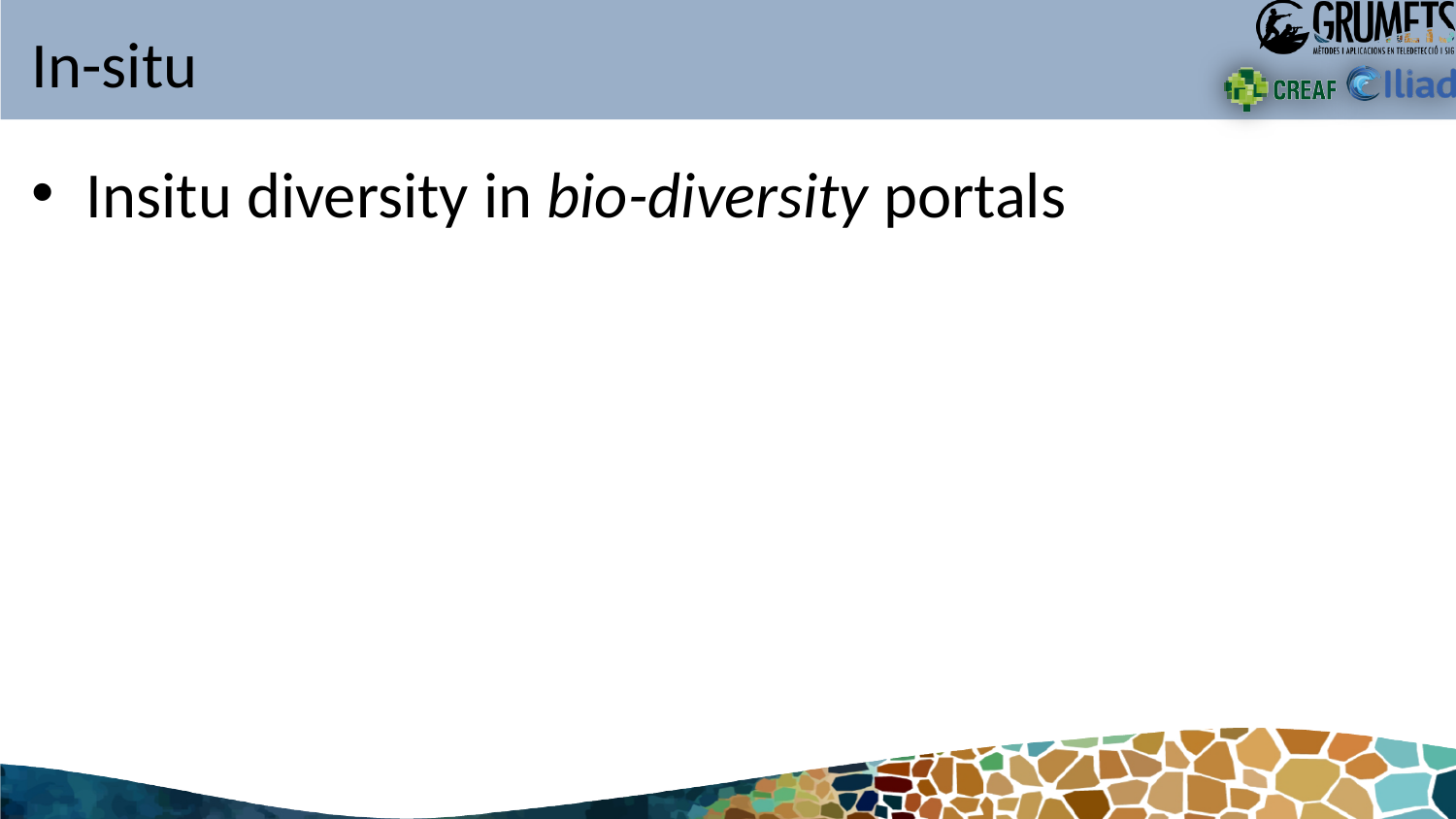

# In-situ
Insitu diversity in bio-diversity portals